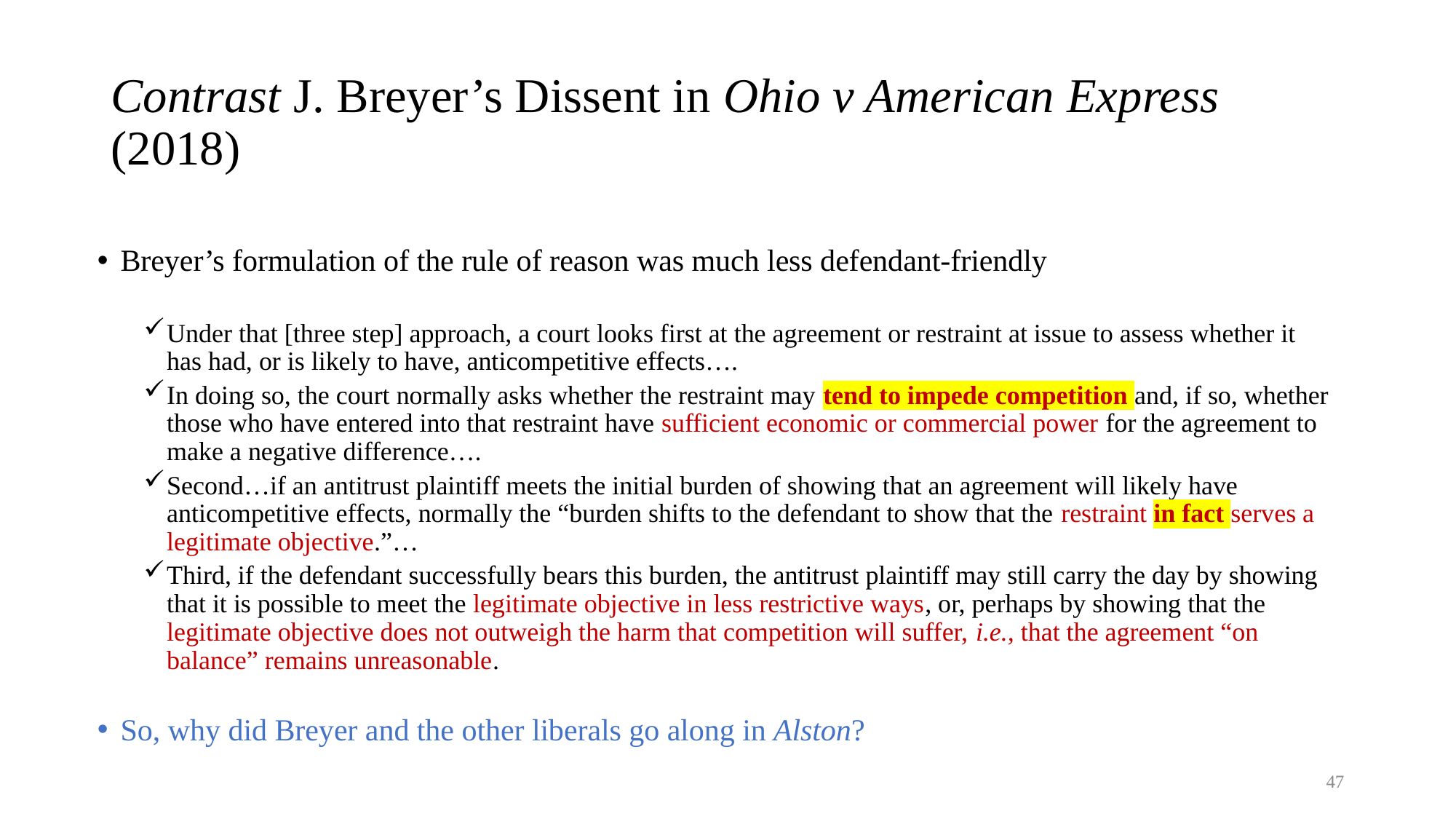

# Contrast J. Breyer’s Dissent in Ohio v American Express (2018)
Breyer’s formulation of the rule of reason was much less defendant-friendly
Under that [three step] approach, a court looks first at the agreement or restraint at issue to assess whether it has had, or is likely to have, anticompetitive effects….
In doing so, the court normally asks whether the restraint may tend to impede competition and, if so, whether those who have entered into that restraint have sufficient economic or commercial power for the agreement to make a negative difference….
Second…if an antitrust plaintiff meets the initial burden of showing that an agreement will likely have anticompetitive effects, normally the “burden shifts to the defendant to show that the restraint in fact serves a legitimate objective.”…
Third, if the defendant successfully bears this burden, the antitrust plaintiff may still carry the day by showing that it is possible to meet the legitimate objective in less restrictive ways, or, perhaps by showing that the legitimate objective does not outweigh the harm that competition will suffer, i.e., that the agreement “on balance” remains unreasonable.
So, why did Breyer and the other liberals go along in Alston?

47